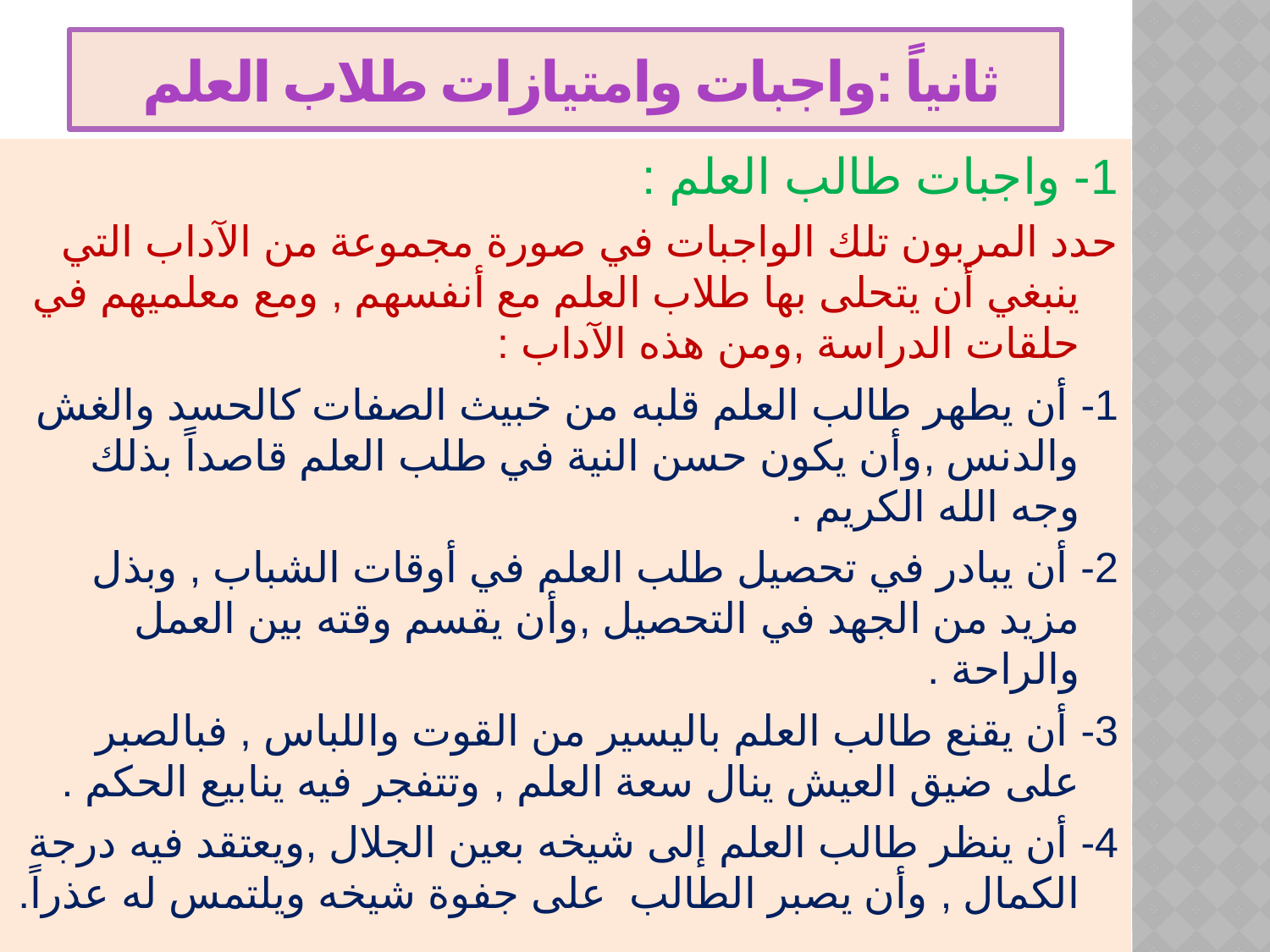

# ثانياً :واجبات وامتيازات طلاب العلم
1- واجبات طالب العلم :
حدد المربون تلك الواجبات في صورة مجموعة من الآداب التي ينبغي أن يتحلى بها طلاب العلم مع أنفسهم , ومع معلميهم في حلقات الدراسة ,ومن هذه الآداب :
1- أن يطهر طالب العلم قلبه من خبيث الصفات كالحسد والغش  والدنس ,وأن يكون حسن النية في طلب العلم قاصداً بذلك وجه الله الكريم .
2- أن يبادر في تحصيل طلب العلم في أوقات الشباب , وبذل مزيد من الجهد في التحصيل ,وأن يقسم وقته بين العمل والراحة .
3- أن يقنع طالب العلم باليسير من القوت واللباس , فبالصبر على ضيق العيش ينال سعة العلم , وتتفجر فيه ينابيع الحكم .
4- أن ينظر طالب العلم إلى شيخه بعين الجلال ,ويعتقد فيه درجة الكمال , وأن يصبر الطالب  على جفوة شيخه ويلتمس له عذراً.